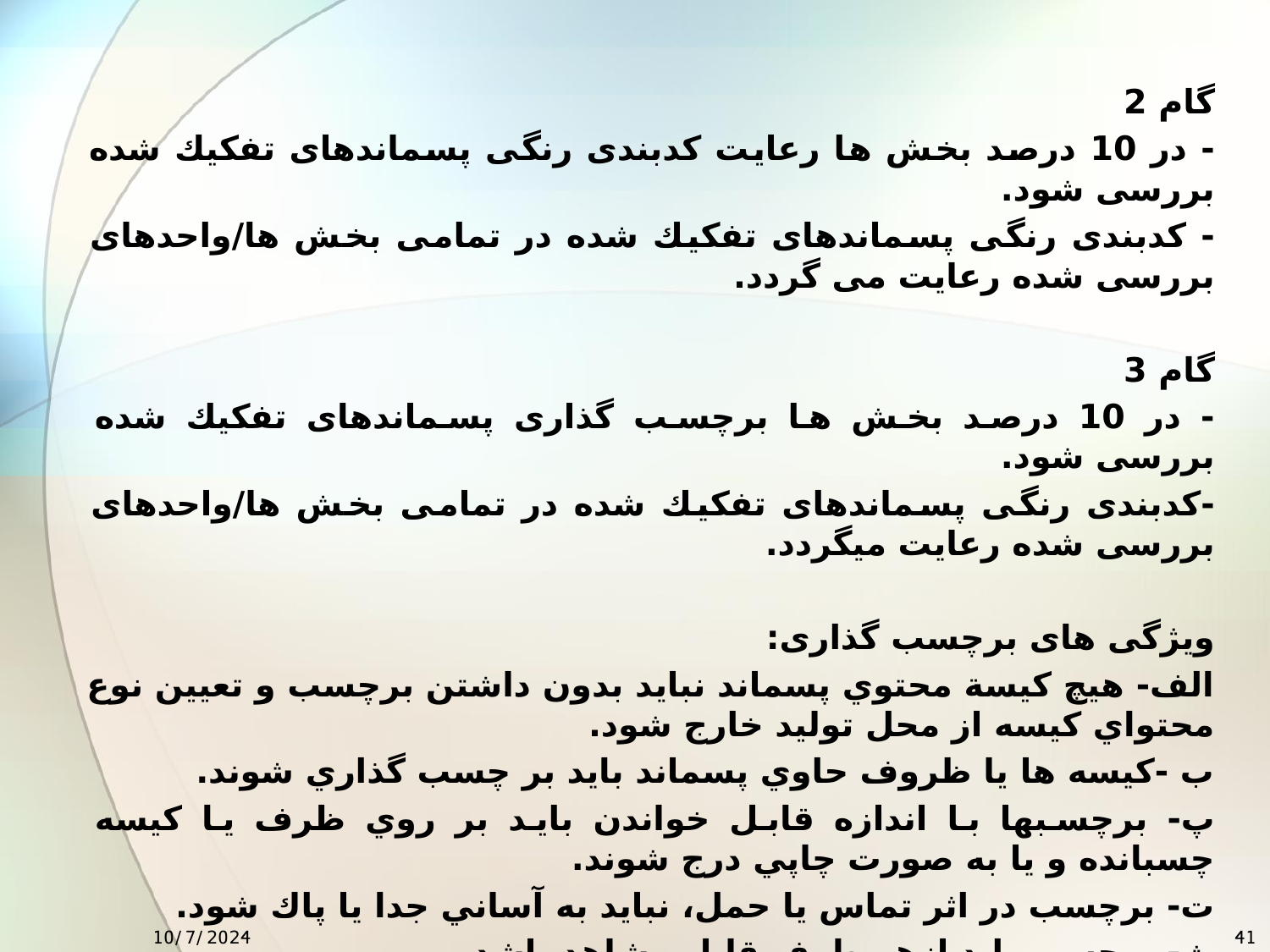

گام 2
- در 10 درصد بخش ها رعایت کدبندی رنگی پسماندهای تفکیك شده بررسی شود.
- کدبندی رنگی پسماندهای تفکیك شده در تمامی بخش ها/واحدهای بررسی شده رعایت می گردد.

گام 3
- در 10 درصد بخش ها برچسب گذاری پسماندهای تفکیك شده بررسی شود.
-کدبندی رنگی پسماندهای تفکیك شده در تمامی بخش ها/واحدهای بررسی شده رعایت میگردد.

ویژگی های برچسب گذاری:
الف- هيچ كيسة محتوي پسماند نبايد بدون داشتن برچسب و تعيين نوع محتواي كيسه از محل توليد خارج شود.
ب -كيسه ها يا ظروف حاوي پسماند بايد بر چسب گذاري شوند.
پ- برچسبها با اندازه قابل خواندن بايد بر روي ظرف يا كيسه چسبانده و يا به صورت چاپي درج شوند.
ت- برچسب در اثر تماس يا حمل، نبايد به آساني جدا يا پاك شود.
ث- برچسب بايد ازهر طرف قابل مشاهد باشد.
10/7/2024
41